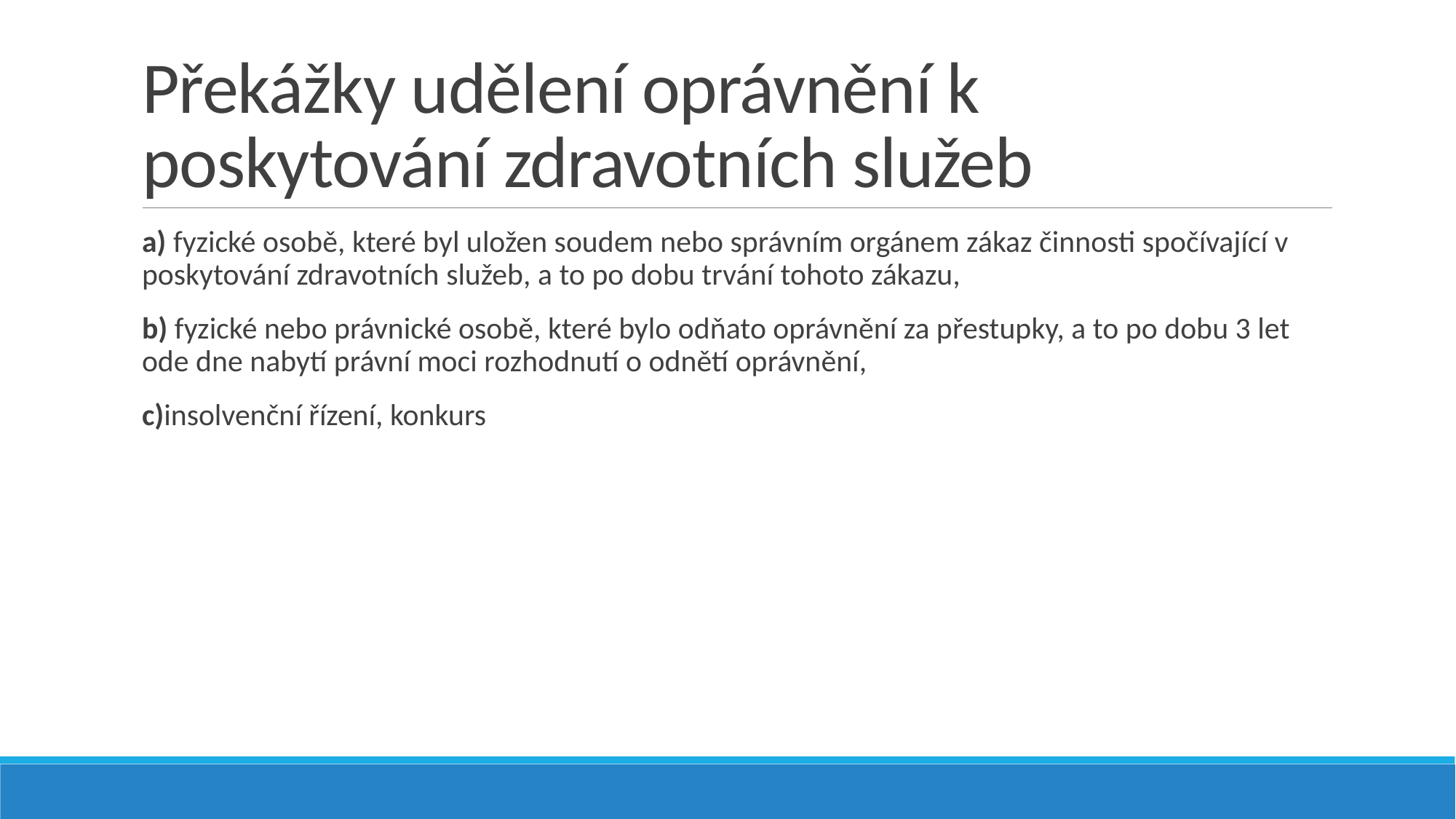

# Překážky udělení oprávnění k poskytování zdravotních služeb
a) fyzické osobě, které byl uložen soudem nebo správním orgánem zákaz činnosti spočívající v poskytování zdravotních služeb, a to po dobu trvání tohoto zákazu,
b) fyzické nebo právnické osobě, které bylo odňato oprávnění za přestupky, a to po dobu 3 let ode dne nabytí právní moci rozhodnutí o odnětí oprávnění,
c)insolvenční řízení, konkurs